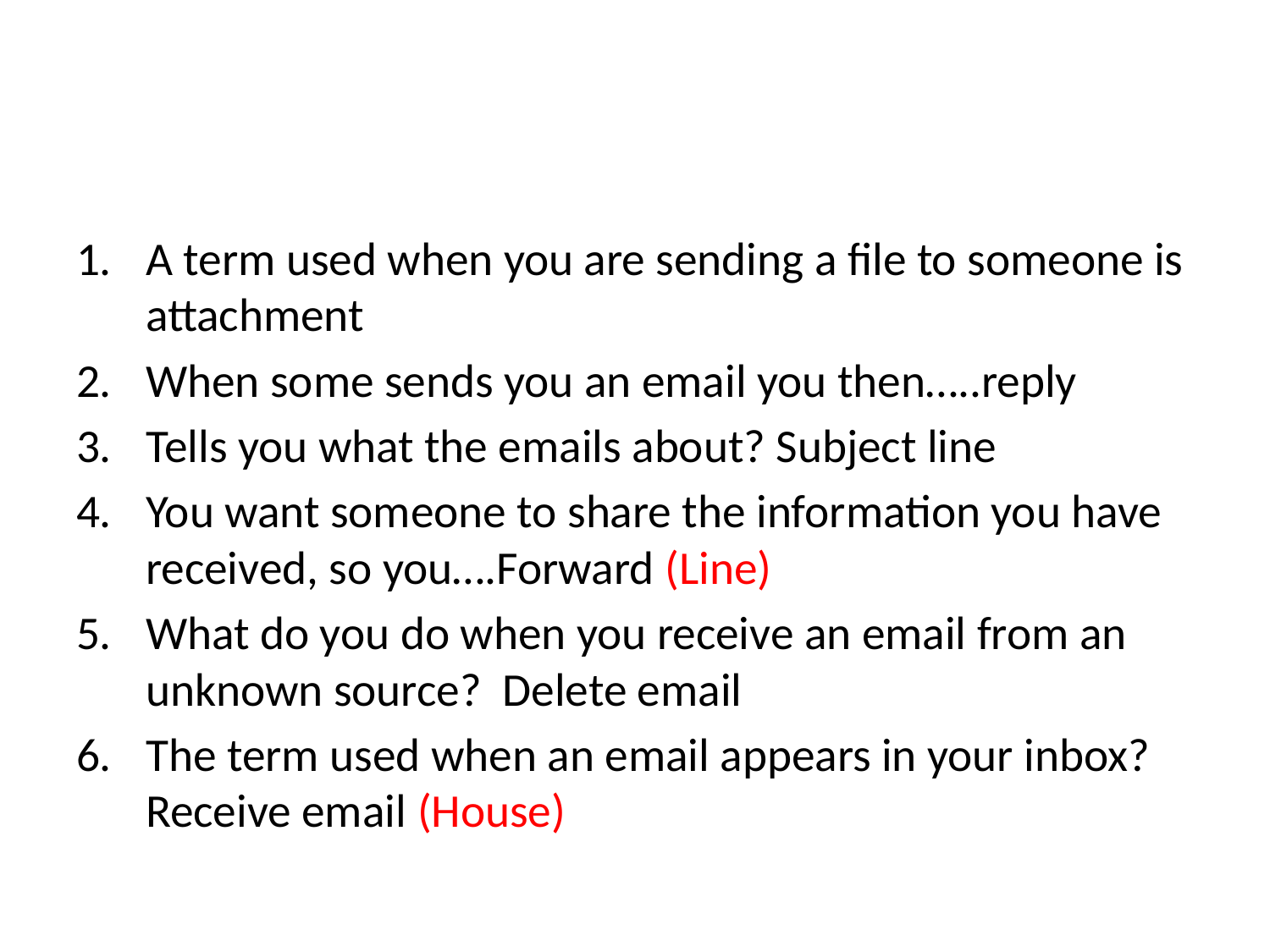

#
A term used when you are sending a file to someone is attachment
When some sends you an email you then…..reply
Tells you what the emails about? Subject line
You want someone to share the information you have received, so you….Forward (Line)
What do you do when you receive an email from an unknown source?  Delete email
The term used when an email appears in your inbox? Receive email (House)